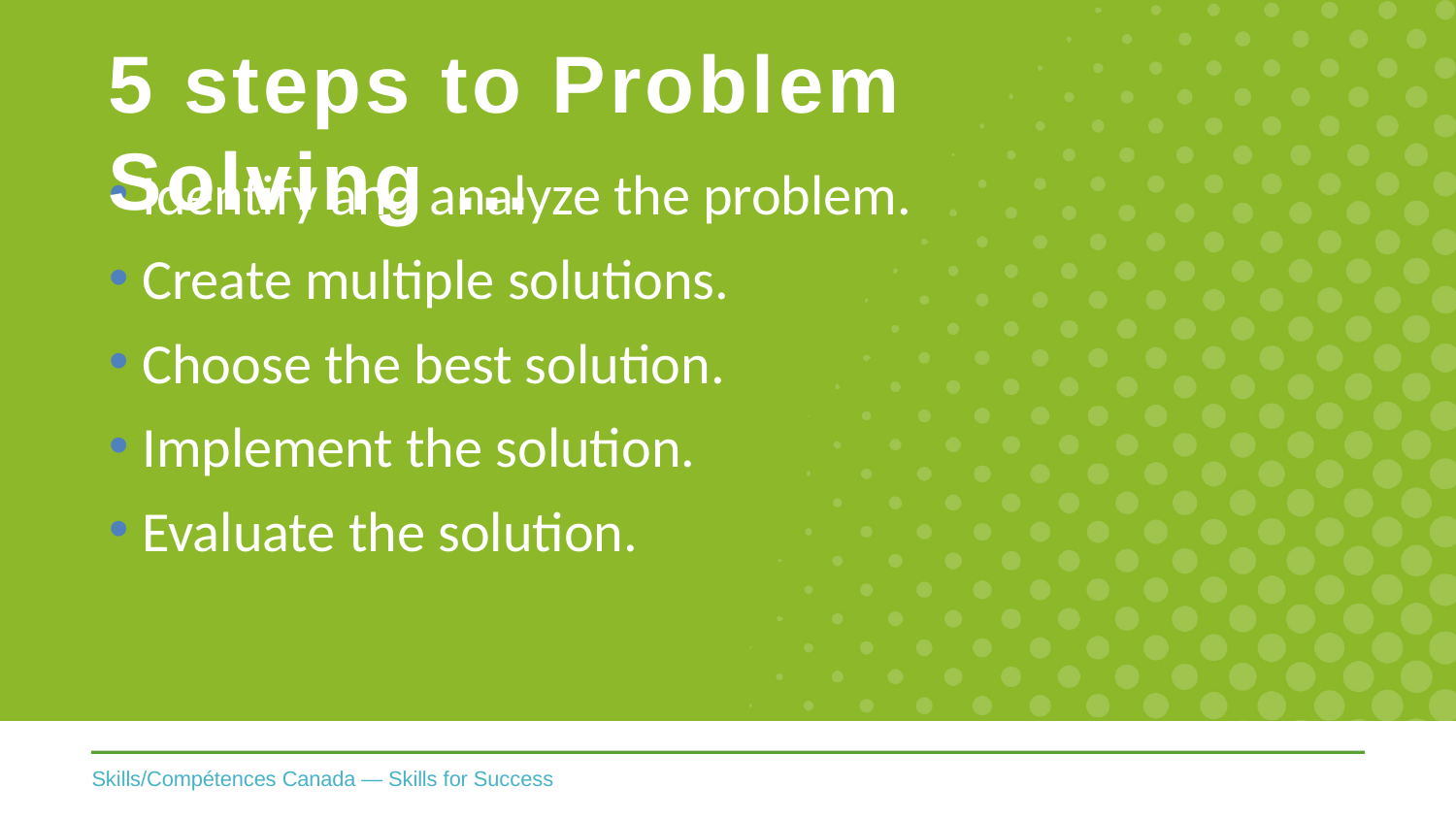

# 5 steps to Problem Solving ...
Identify and analyze the problem.
Create multiple solutions.
Choose the best solution.
Implement the solution.
Evaluate the solution.